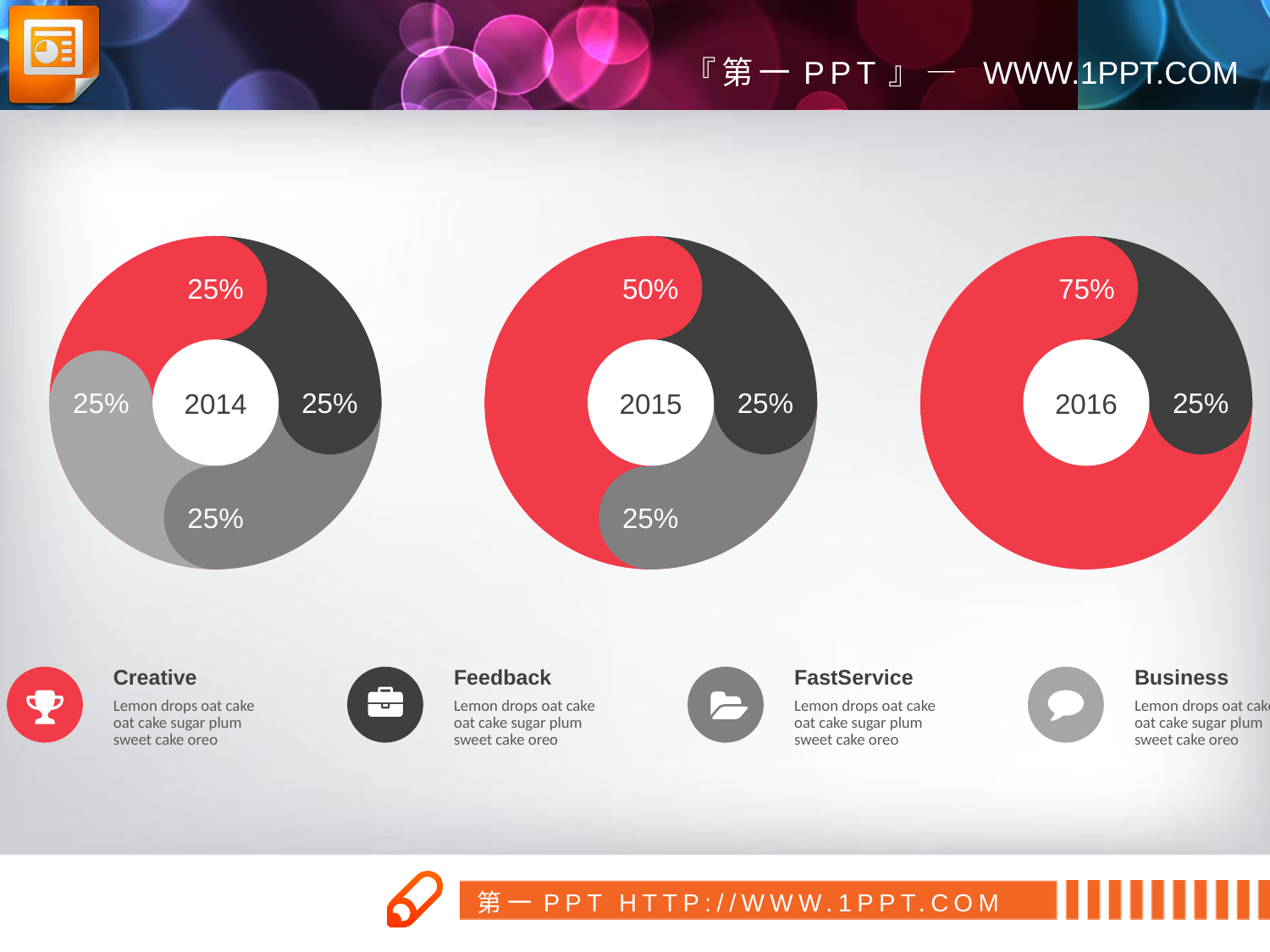

25%

50%

75%

2014
2015
2016
25%

25%

25%

25%

25%
25%

Feedback
FastService
Business
Creative

Lemon drops oat cake oat cake sugar plum sweet cake oreo
Lemon drops oat cake oat cake sugar plum sweet cake oreo
Lemon drops oat cake oat cake sugar plum sweet cake oreo
Lemon drops oat cake oat cake sugar plum sweet cake oreo